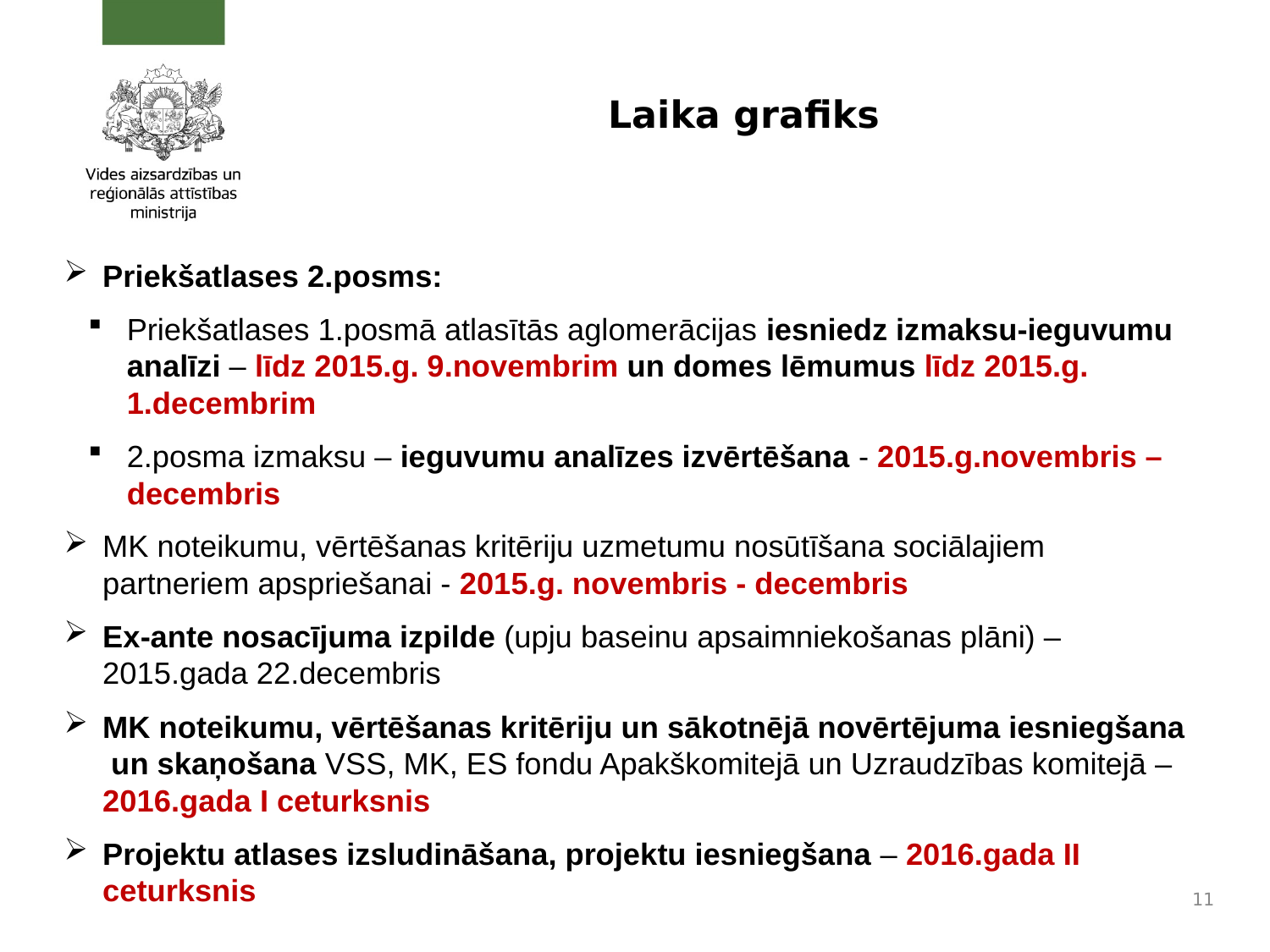

# Laika grafiks
Priekšatlases 2.posms:
Priekšatlases 1.posmā atlasītās aglomerācijas iesniedz izmaksu-ieguvumu analīzi – līdz 2015.g. 9.novembrim un domes lēmumus līdz 2015.g. 1.decembrim
2.posma izmaksu – ieguvumu analīzes izvērtēšana - 2015.g.novembris – decembris
MK noteikumu, vērtēšanas kritēriju uzmetumu nosūtīšana sociālajiem partneriem apspriešanai - 2015.g. novembris - decembris
Ex-ante nosacījuma izpilde (upju baseinu apsaimniekošanas plāni) – 2015.gada 22.decembris
MK noteikumu, vērtēšanas kritēriju un sākotnējā novērtējuma iesniegšana  un skaņošana VSS, MK, ES fondu Apakškomitejā un Uzraudzības komitejā – 2016.gada I ceturksnis
Projektu atlases izsludināšana, projektu iesniegšana – 2016.gada II ceturksnis

11